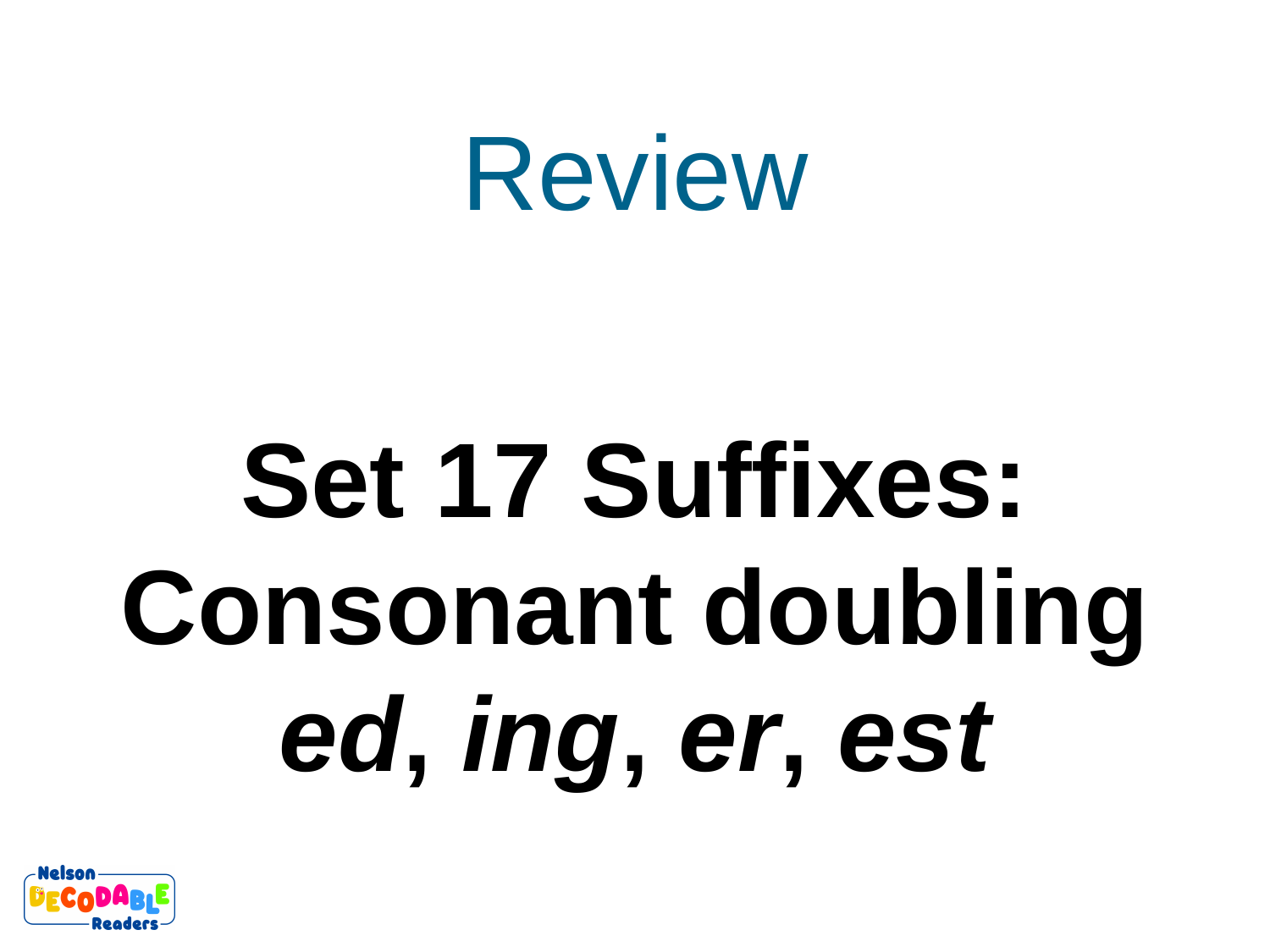

Review
Set 17 Suffixes:
Consonant doubling
ed, ing, er, est